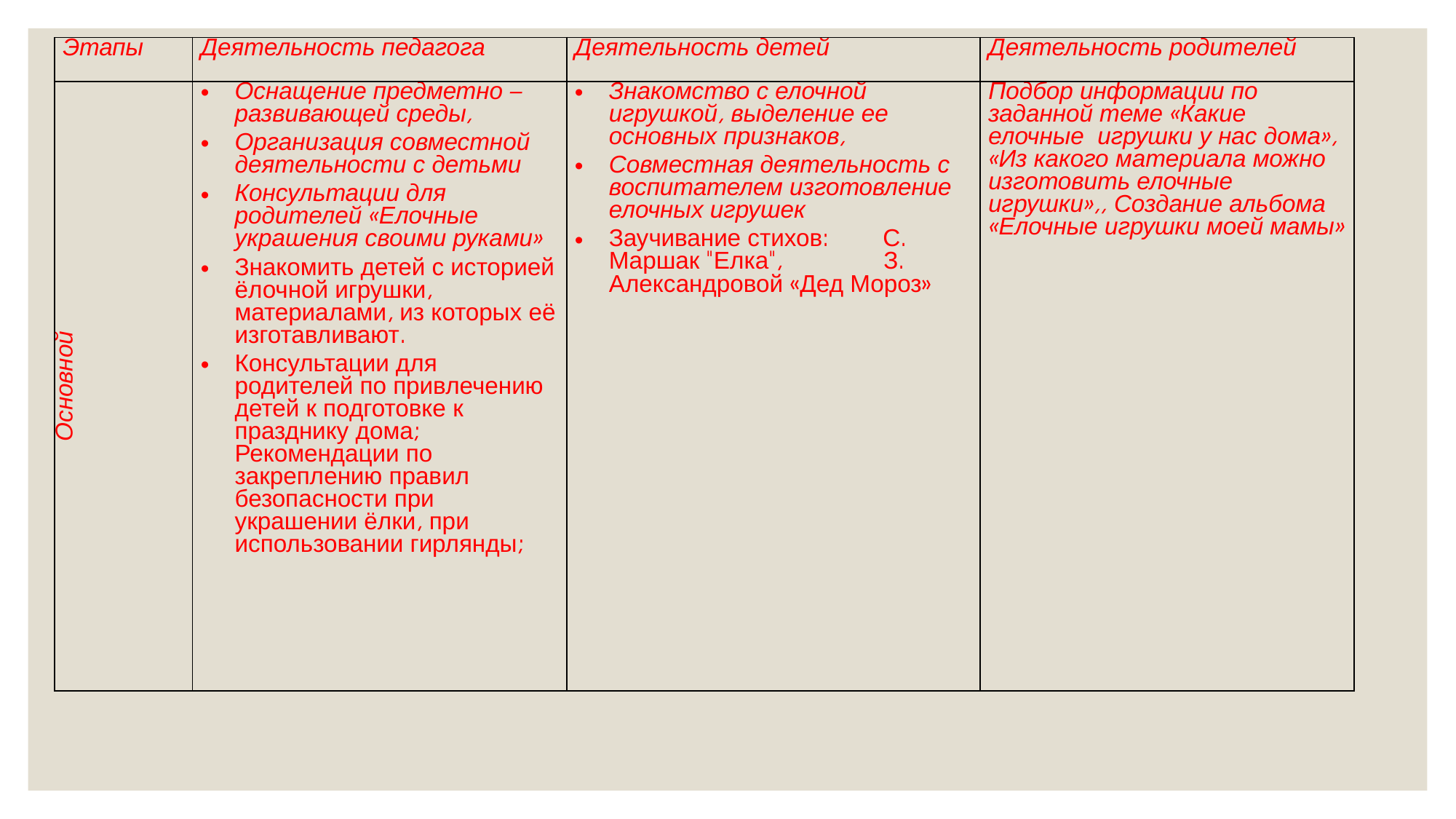

| Этапы | Деятельность педагога | Деятельность детей | Деятельность родителей |
| --- | --- | --- | --- |
| Основной | Оснащение предметно – развивающей среды, Организация совместной деятельности с детьми Консультации для родителей «Елочные украшения своими руками» Знакомить детей с историей ёлочной игрушки, материалами, из которых её изготавливают. Консультации для родителей по привлечению детей к подготовке к празднику дома; Рекомендации по закреплению правил безопасности при украшении ёлки, при использовании гирлянды; | Знакомство с елочной игрушкой, выделение ее основных признаков, Совместная деятельность с воспитателем изготовление елочных игрушек Заучивание стихов:        С. Маршак "Елка",               З. Александровой «Дед Мороз» | Подбор информации по заданной теме «Какие елочные  игрушки у нас дома», «Из какого материала можно изготовить елочные игрушки»,, Создание альбома «Елочные игрушки моей мамы» |
#